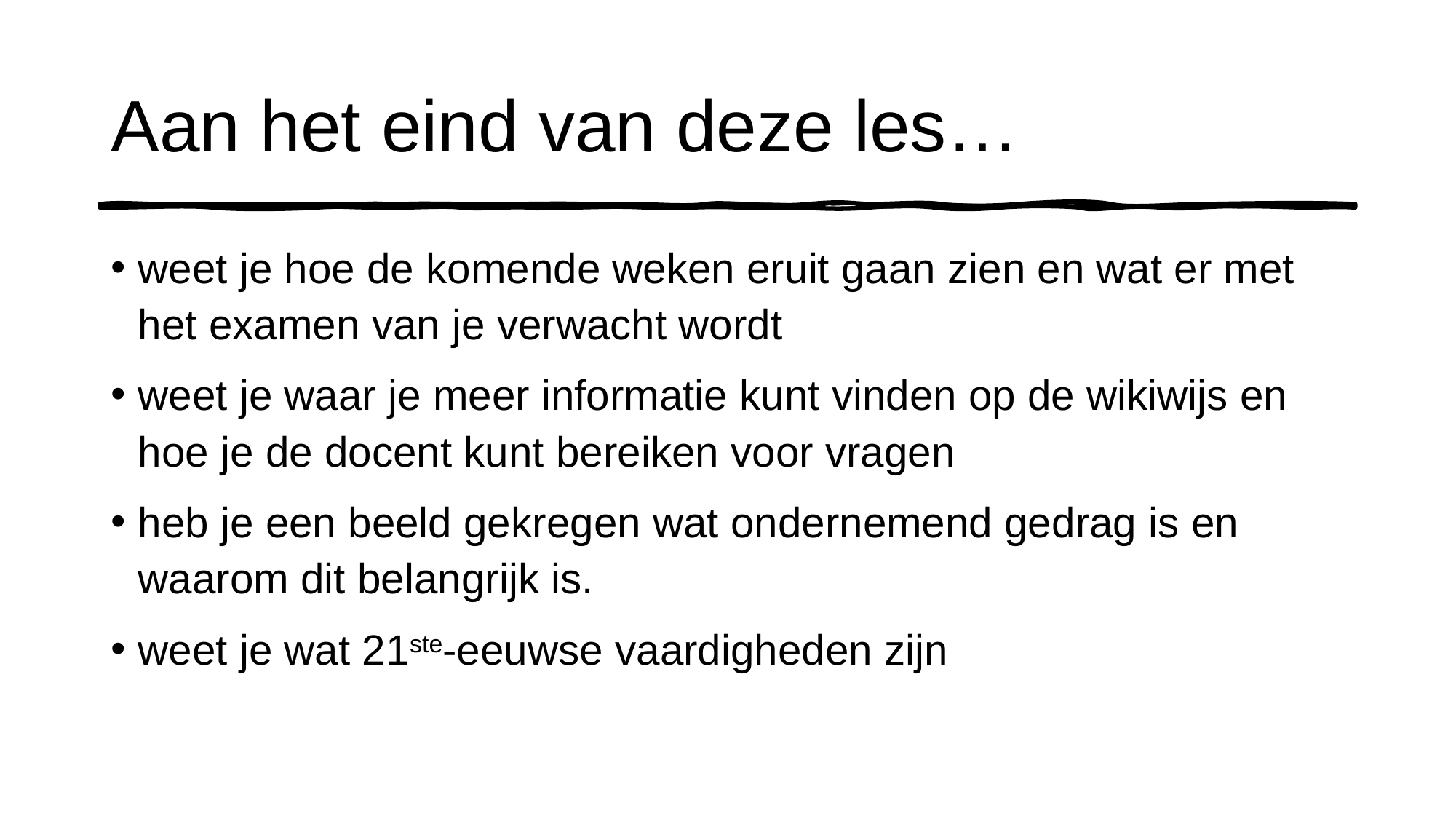

# Aan het eind van deze les…
weet je hoe de komende weken eruit gaan zien en wat er met het examen van je verwacht wordt
weet je waar je meer informatie kunt vinden op de wikiwijs en hoe je de docent kunt bereiken voor vragen
heb je een beeld gekregen wat ondernemend gedrag is en waarom dit belangrijk is.
weet je wat 21ste-eeuwse vaardigheden zijn